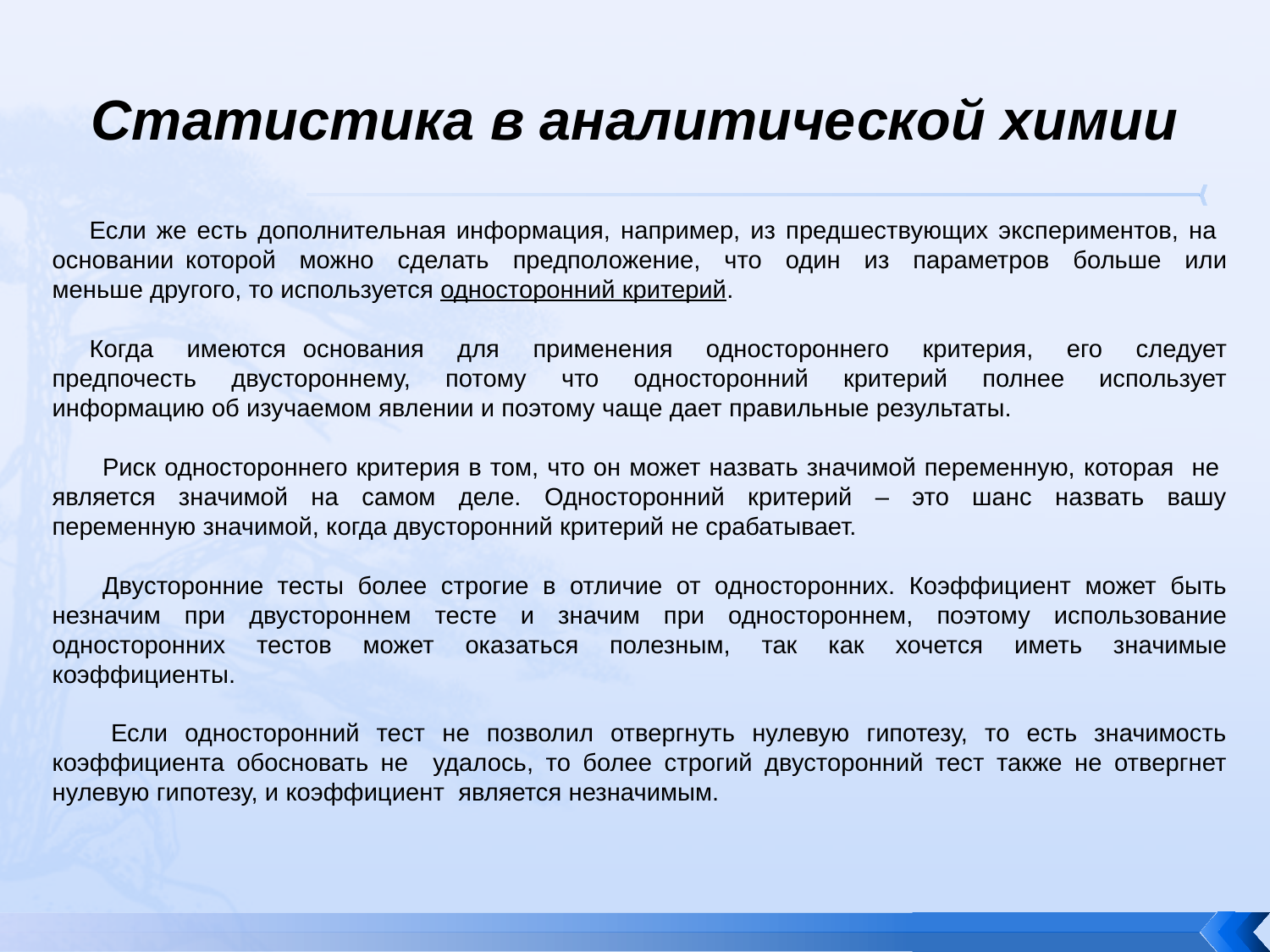

# Статистика в аналитической химии
Если же есть дополнительная информация, например, из предшествующих экспериментов, на  основании которой  можно  сделать  предположение,  что  один  из  параметров  больше  или меньше другого, то используется односторонний критерий.

Когда  имеются основания  для  применения  одностороннего  критерия,  его  следует предпочесть  двустороннему,  потому  что  односторонний  критерий  полнее  использует информацию об изучаемом явлении и поэтому чаще дает правильные результаты.

Риск одностороннего критерия в том, что он может назвать значимой переменную, которая  не  является  значимой  на  самом  деле.  Односторонний  критерий  –  это  шанс  назвать  вашу переменную значимой, когда двусторонний критерий не срабатывает.

Двусторонние тесты более строгие в отличие от односторонних. Коэффициент может быть незначим  при  двустороннем  тесте  и  значим  при  одностороннем,  поэтому  использование односторонних  тестов  может  оказаться  полезным,  так  как  хочется  иметь  значимые коэффициенты.

 Если  односторонний  тест  не  позволил  отвергнуть  нулевую  гипотезу,  то  есть  значимость коэффициента обосновать не  удалось, то более строгий двусторонний тест также не отвергнет нулевую гипотезу, и коэффициент  является незначимым.